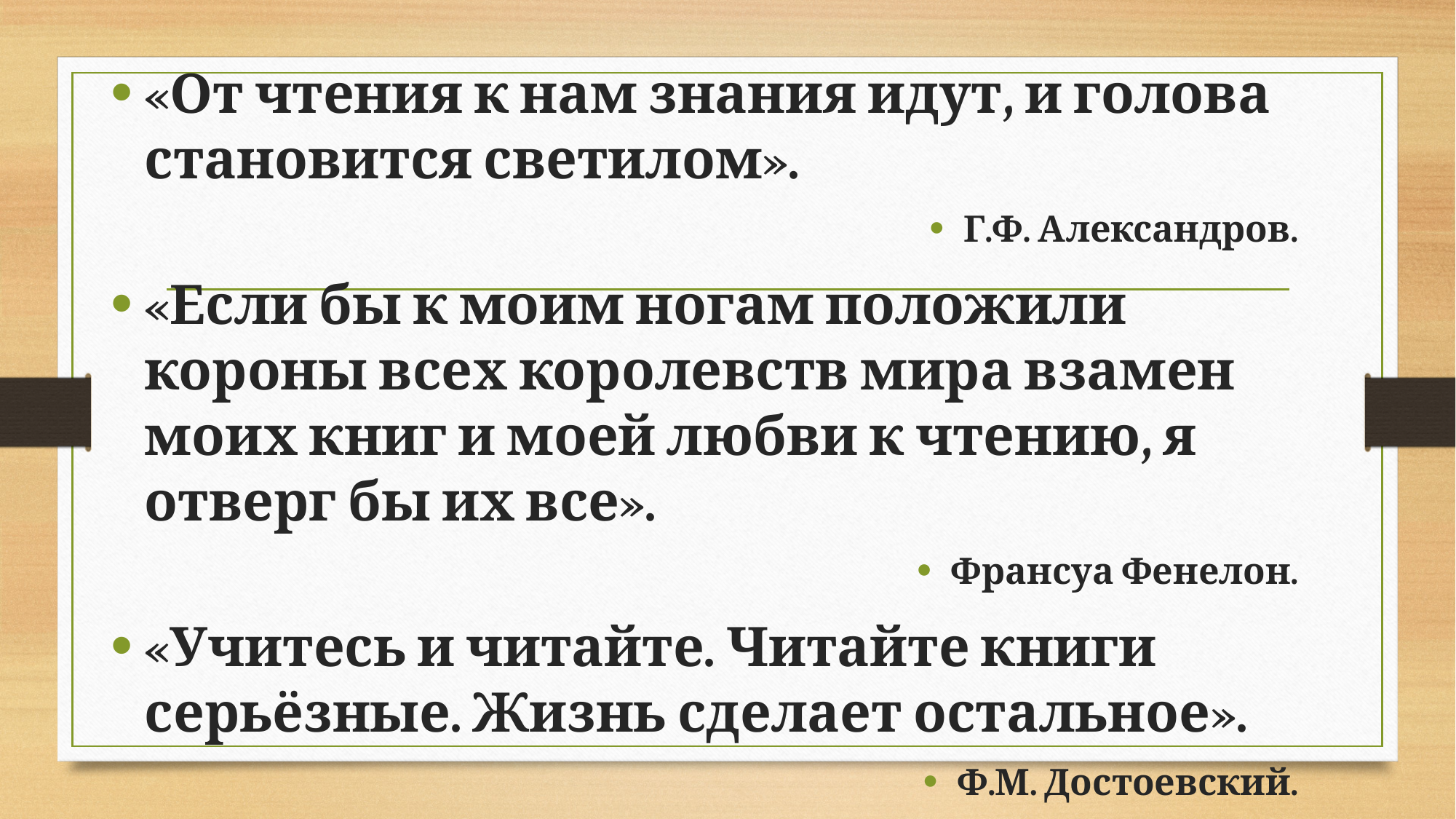

«От чтения к нам знания идут, и голова становится светилом».
Г.Ф. Александров.
«Если бы к моим ногам положили короны всех королевств мира взамен моих книг и моей любви к чтению, я отверг бы их все».
Франсуа Фенелон.
«Учитесь и читайте. Читайте книги серьёзные. Жизнь сделает остальное».
Ф.М. Достоевский.